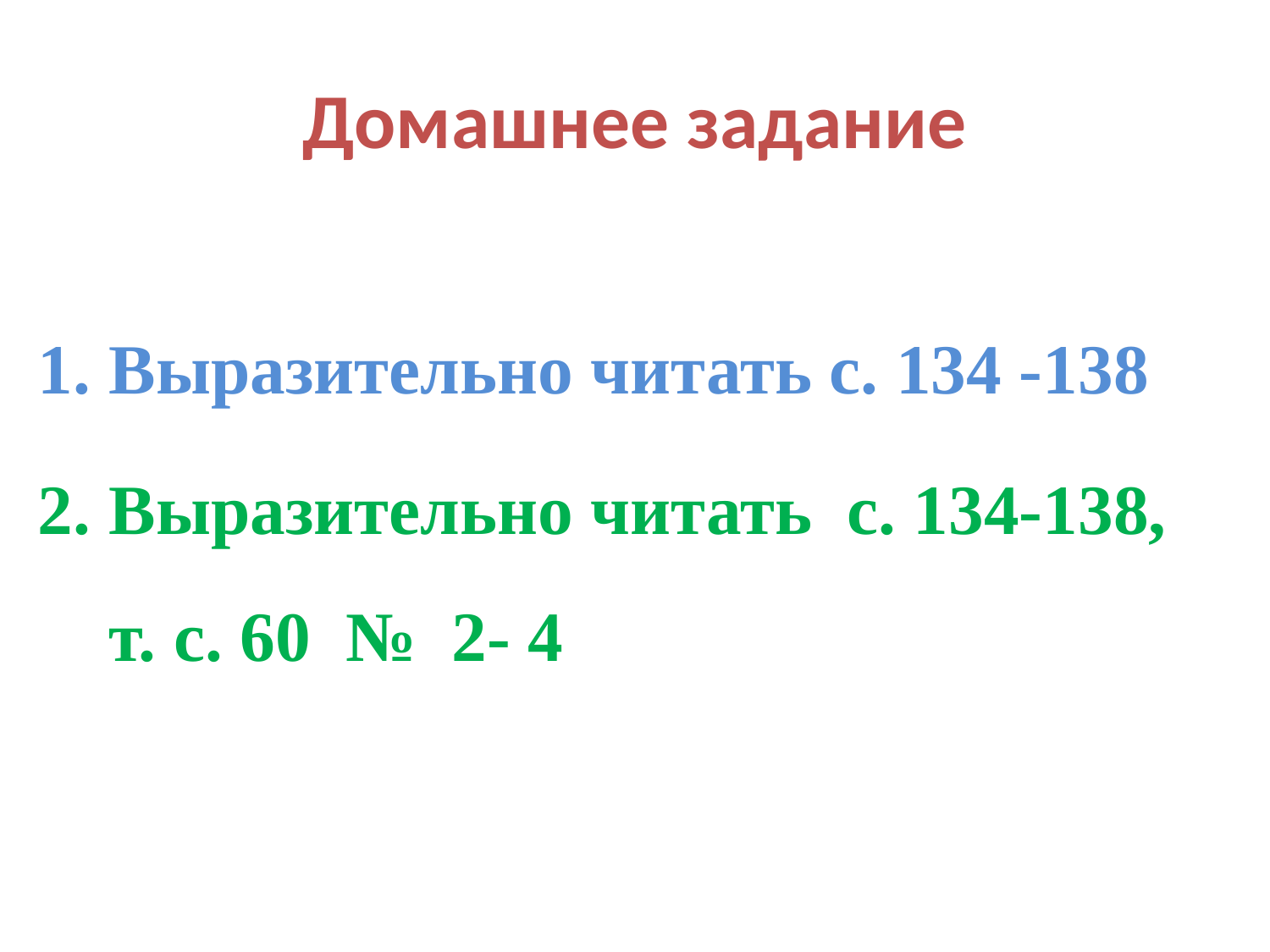

# Домашнее задание

Выразительно читать с. 134 -138
Выразительно читать  с. 134-138,  т. с. 60  №  2- 4